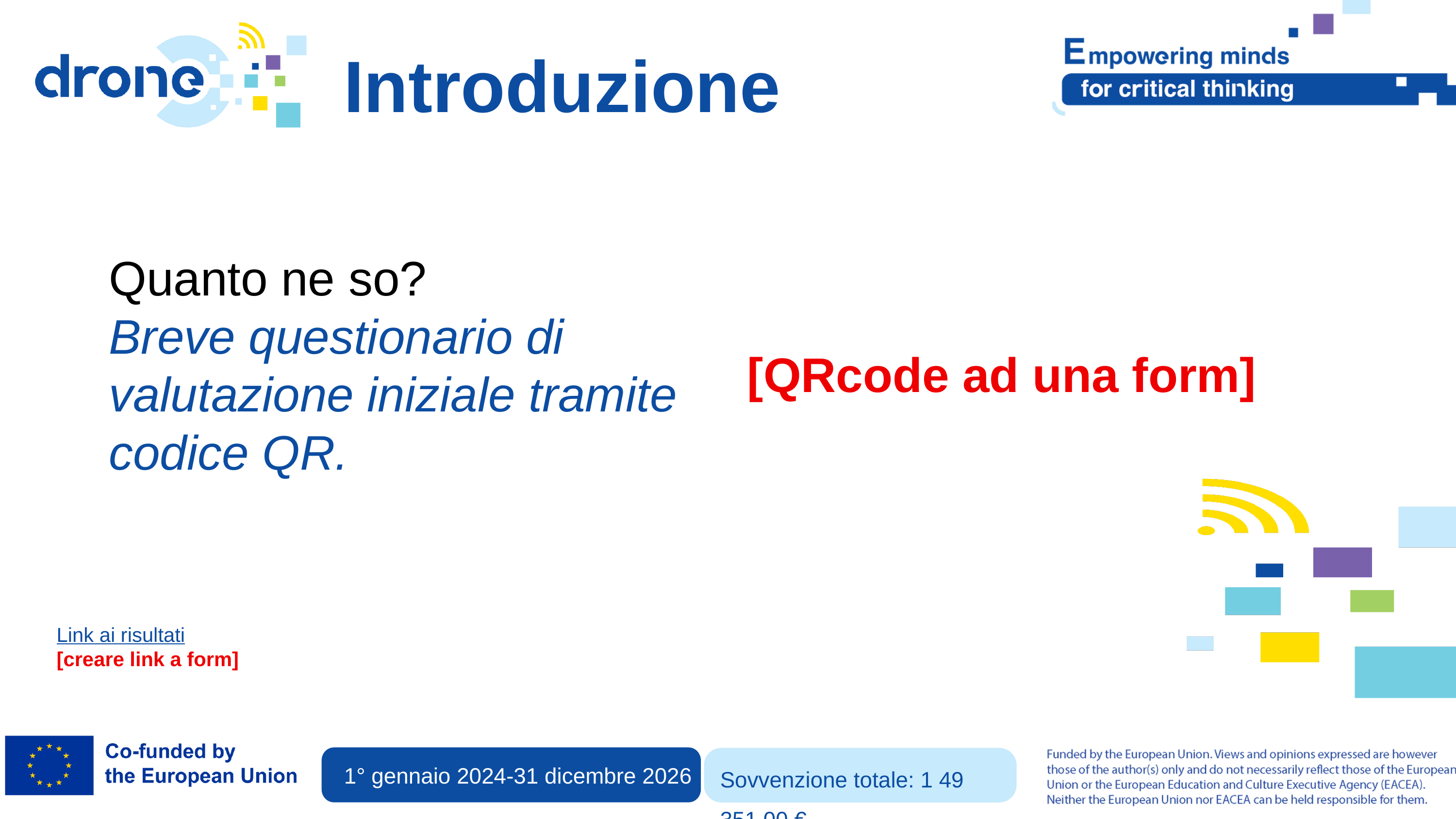

Introduzione

Quanto ne so?
Breve questionario di valutazione iniziale tramite codice QR.
[QRcode ad una form]

Link ai risultati
[creare link a form]

1° gennaio 2024-31 dicembre 2026
Sovvenzione totale: 1 49 351,00 €